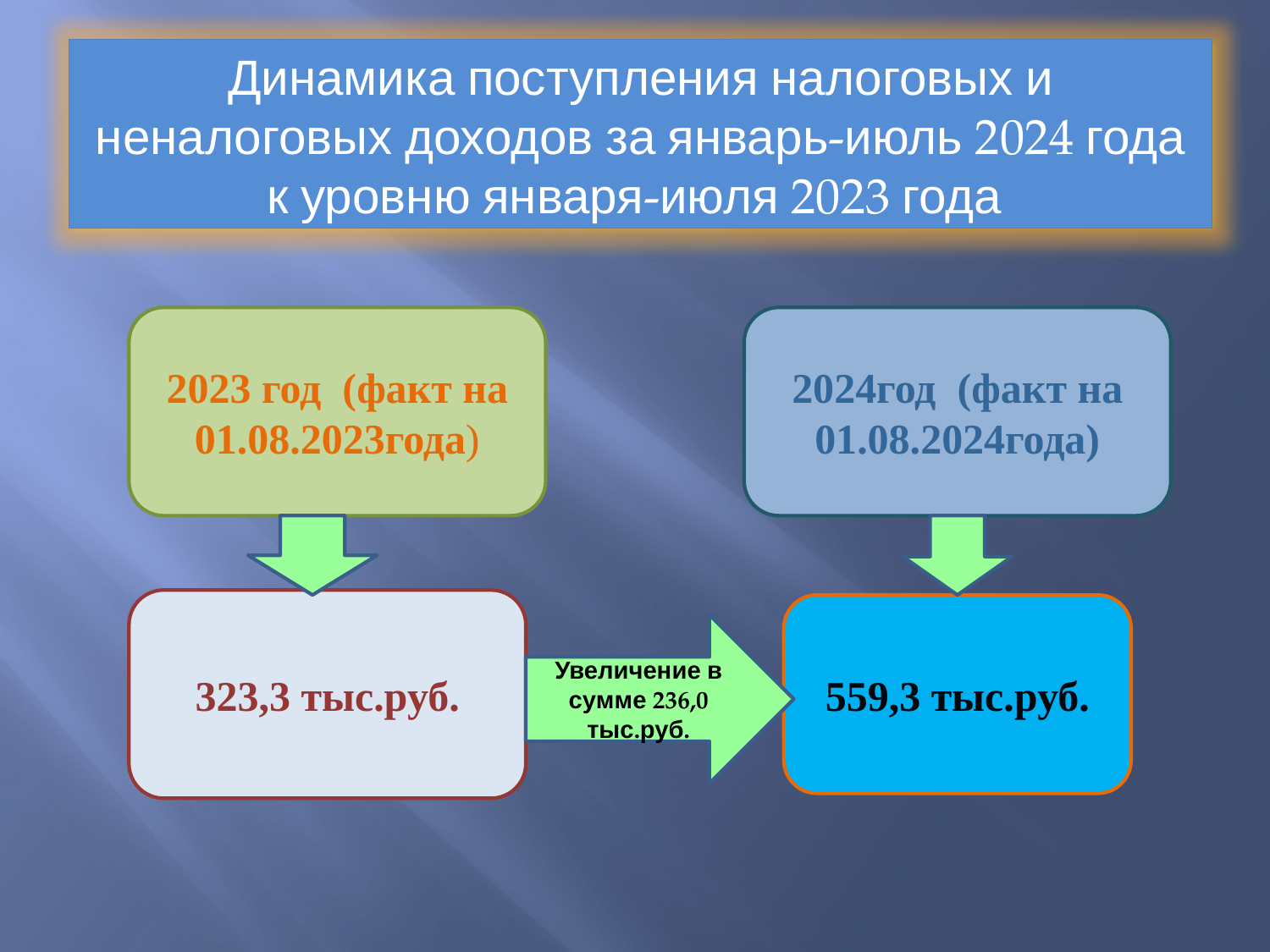

Динамика поступления налоговых и неналоговых доходов за январь-июль 2024 года к уровню января-июля 2023 года
2023 год  (факт на 01.08.2023года)
2024год  (факт на 01.08.2024года)

323,3 тыс.руб.
559,3 тыс.руб.
Увеличение в сумме 236,0 тыс.руб.